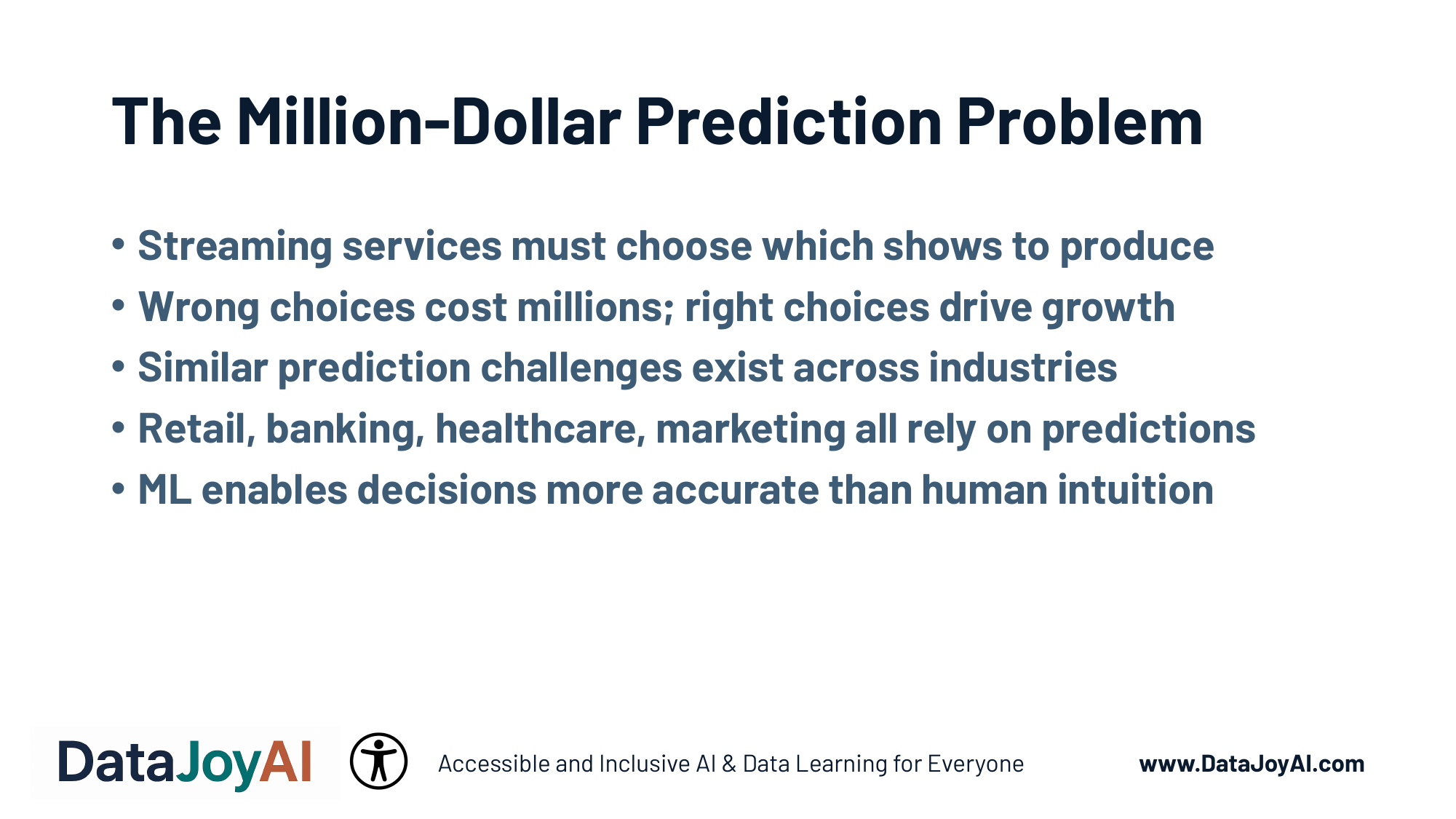

# The Million-Dollar Prediction Problem
Streaming services must choose which shows to produce
Wrong choices cost millions; right choices drive growth
Similar prediction challenges exist across industries
Retail, banking, healthcare, marketing all rely on predictions
ML enables decisions more accurate than human intuition